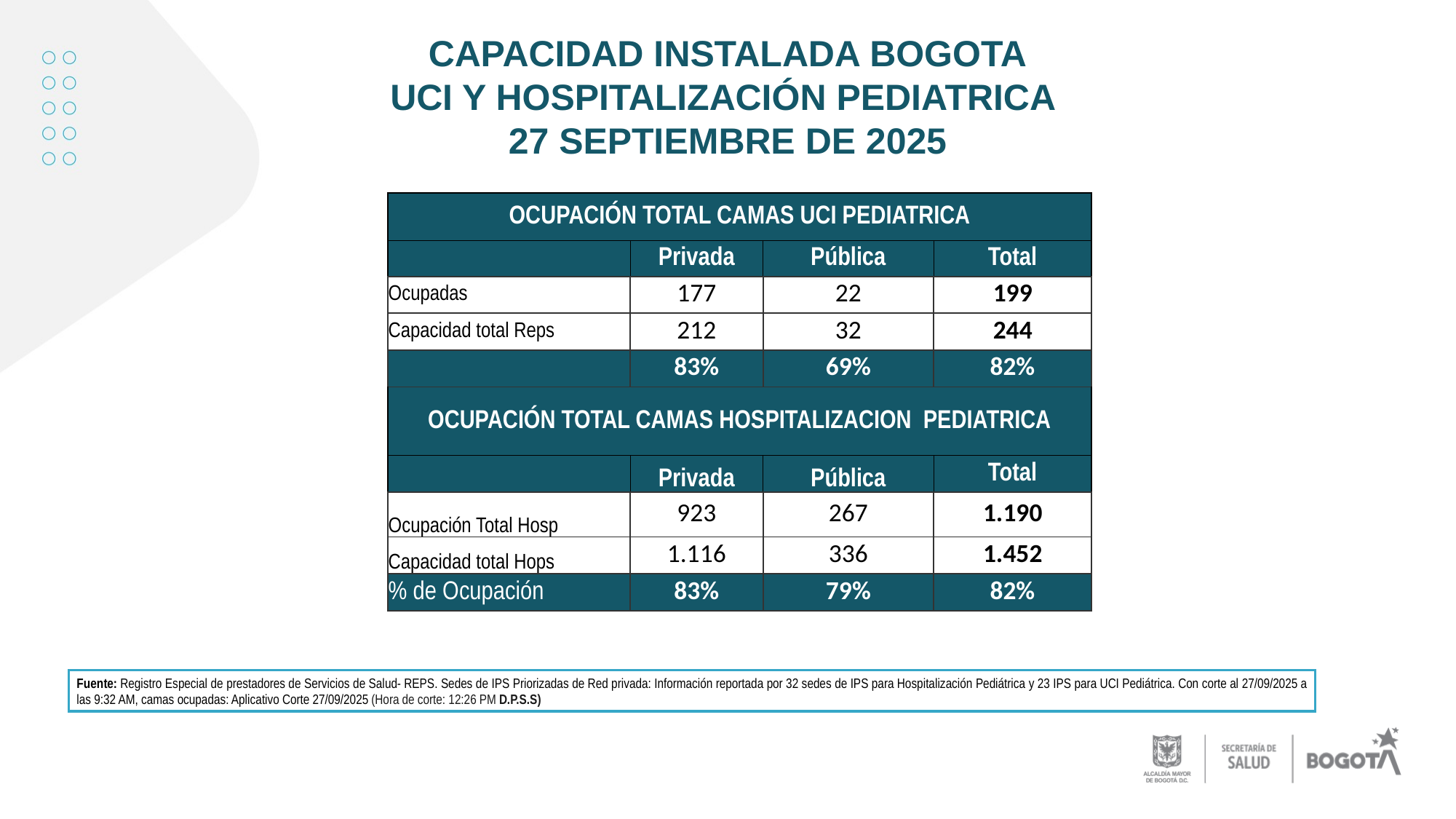

# CAPACIDAD INSTALADA BOGOTA UCI Y HOSPITALIZACIÓN PEDIATRICA 27 SEPTIEMBRE DE 2025
| OCUPACIÓN TOTAL CAMAS UCI PEDIATRICA |  |  |  |
| --- | --- | --- | --- |
| ​ | Privada​ | Pública​ | Total |
| Ocupadas​ | 177 | 22 | 199 |
| Capacidad total Reps | 212 | 32 | 244 |
|  | 83% | 69% | 82% |
| OCUPACIÓN TOTAL CAMAS HOSPITALIZACION PEDIATRICA |  |  |  |
| ​ | Privada​ | Pública​ | Total |
| Ocupación Total Hosp | 923 | 267 | 1.190 |
| Capacidad total Hops | 1.116 | 336 | 1.452 |
| % de Ocupación | 83% | 79% | 82% |
Fuente: Registro Especial de prestadores de Servicios de Salud- REPS. Sedes de IPS Priorizadas de Red privada: Información reportada por 32 sedes de IPS para Hospitalización Pediátrica y 23 IPS para UCI Pediátrica. Con corte al 27/09/2025 a las 9:32 AM, camas ocupadas: Aplicativo Corte 27/09/2025 (Hora de corte: 12:26 PM D.P.S.S)